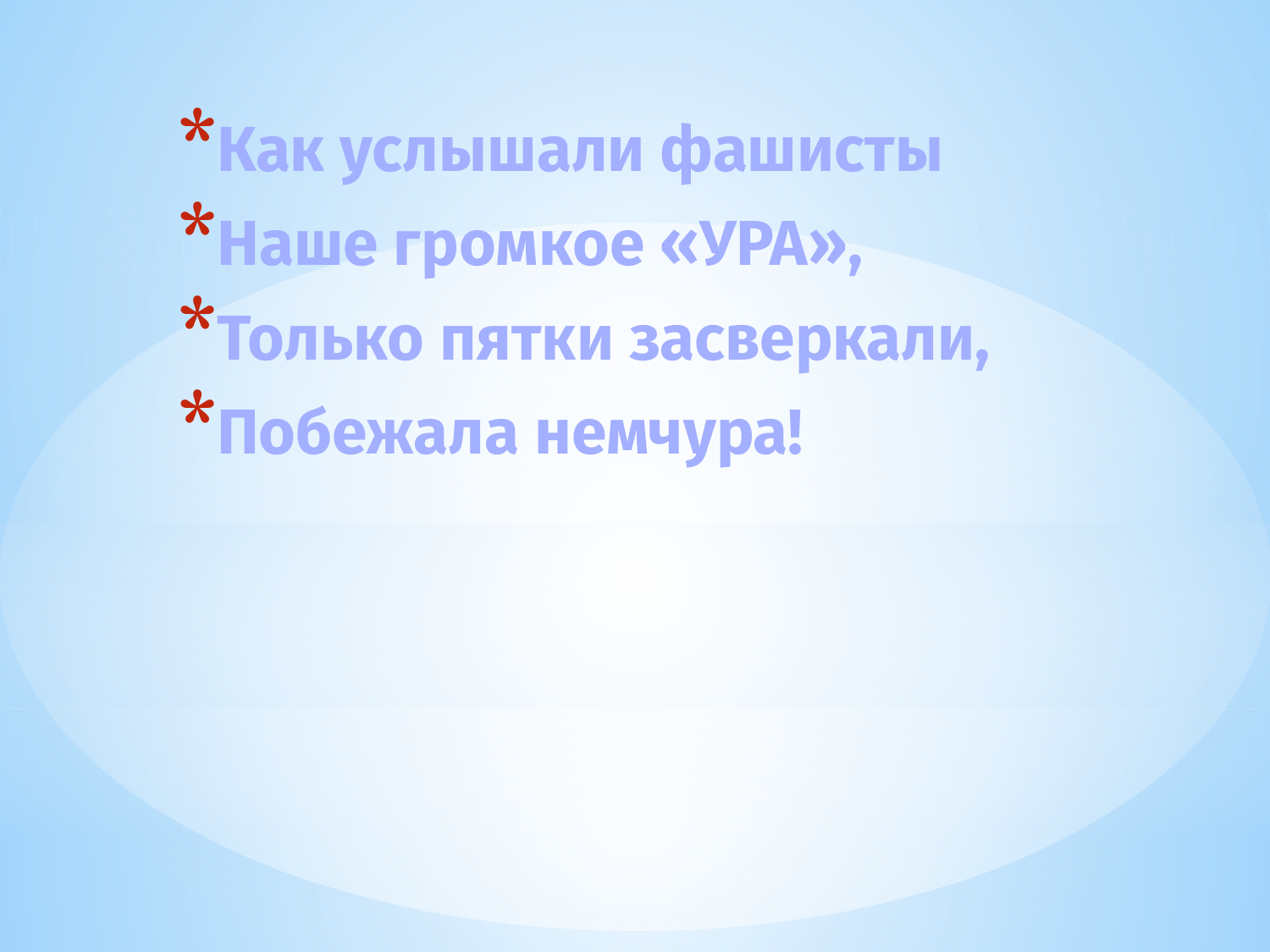

Как услышали фашисты
Наше громкое «УРА»,
Только пятки засверкали,
Побежала немчура!
#